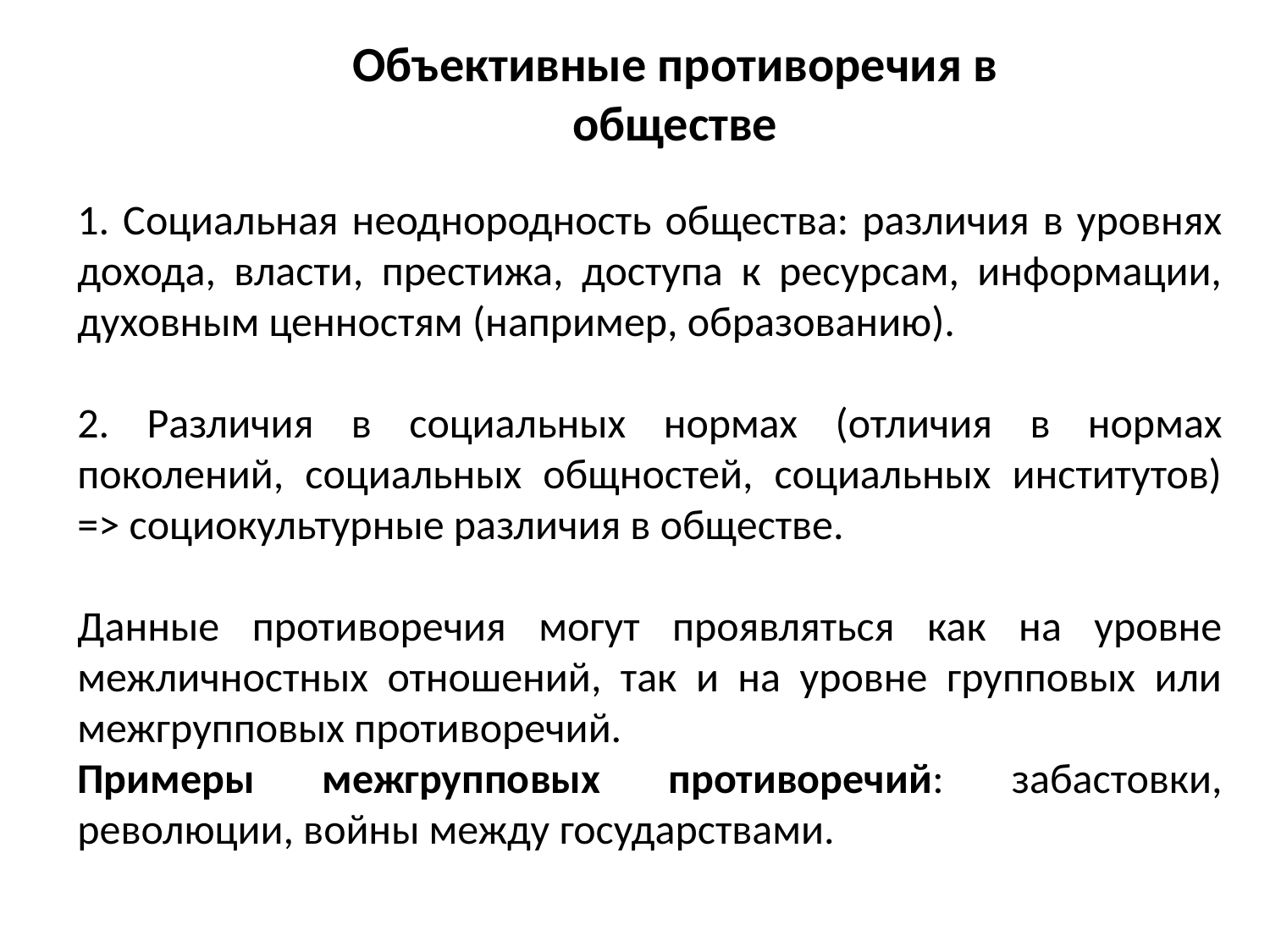

Объективные противоречия в обществе
1. Социальная неоднородность общества: различия в уровнях дохода, власти, престижа, доступа к ресурсам, информации, духовным ценностям (например, образованию).

2. Различия в социальных нормах (отличия в нормах поколений, социальных общностей, социальных институтов) => социокультурные различия в обществе.

Данные противоречия могут проявляться как на уровне межличностных отношений, так и на уровне групповых или межгрупповых противоречий.
Примеры межгрупповых противоречий: забастовки, революции, войны между государствами.